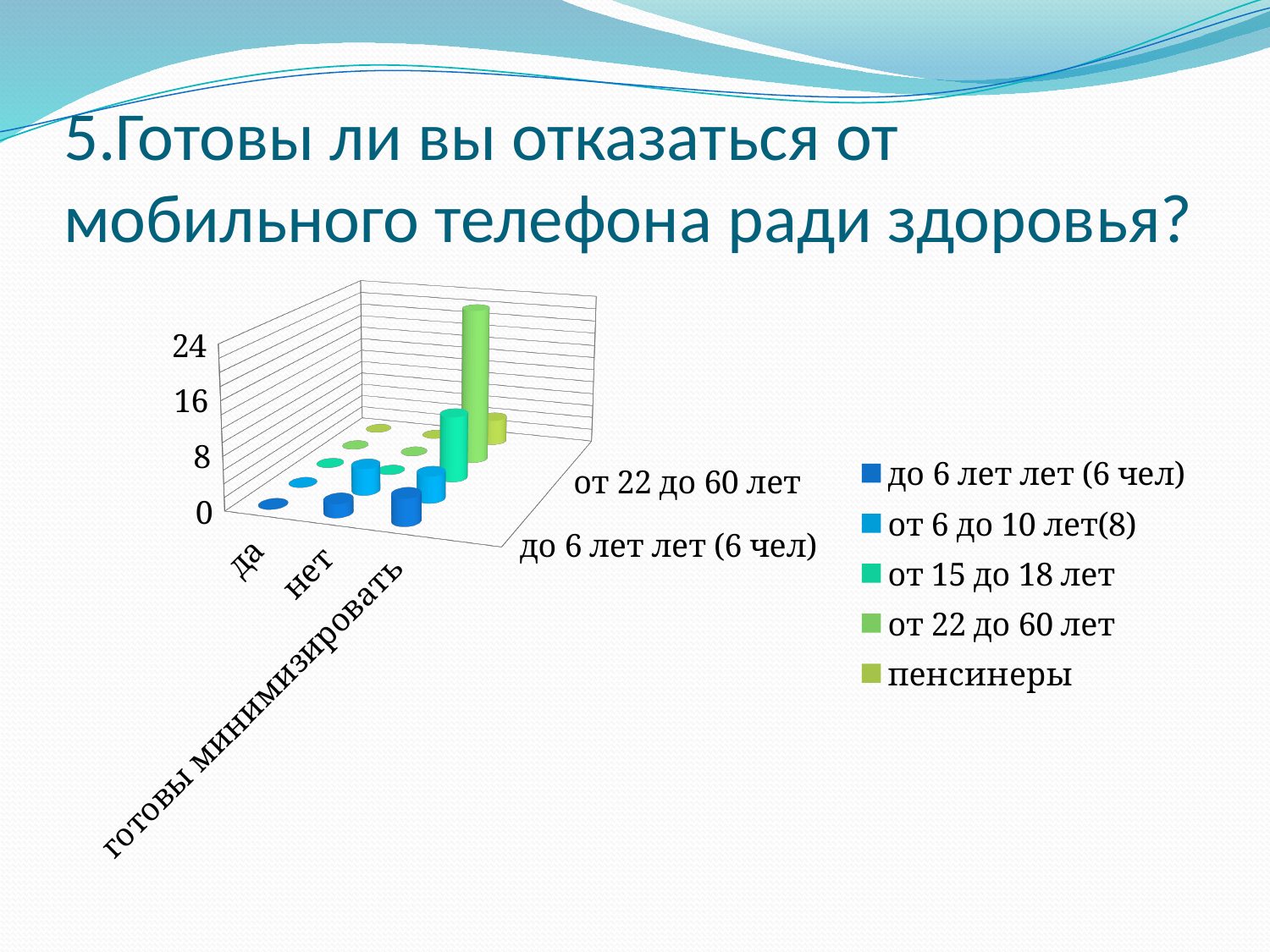

# 5.Готовы ли вы отказаться от мобильного телефона ради здоровья?

[unsupported chart]